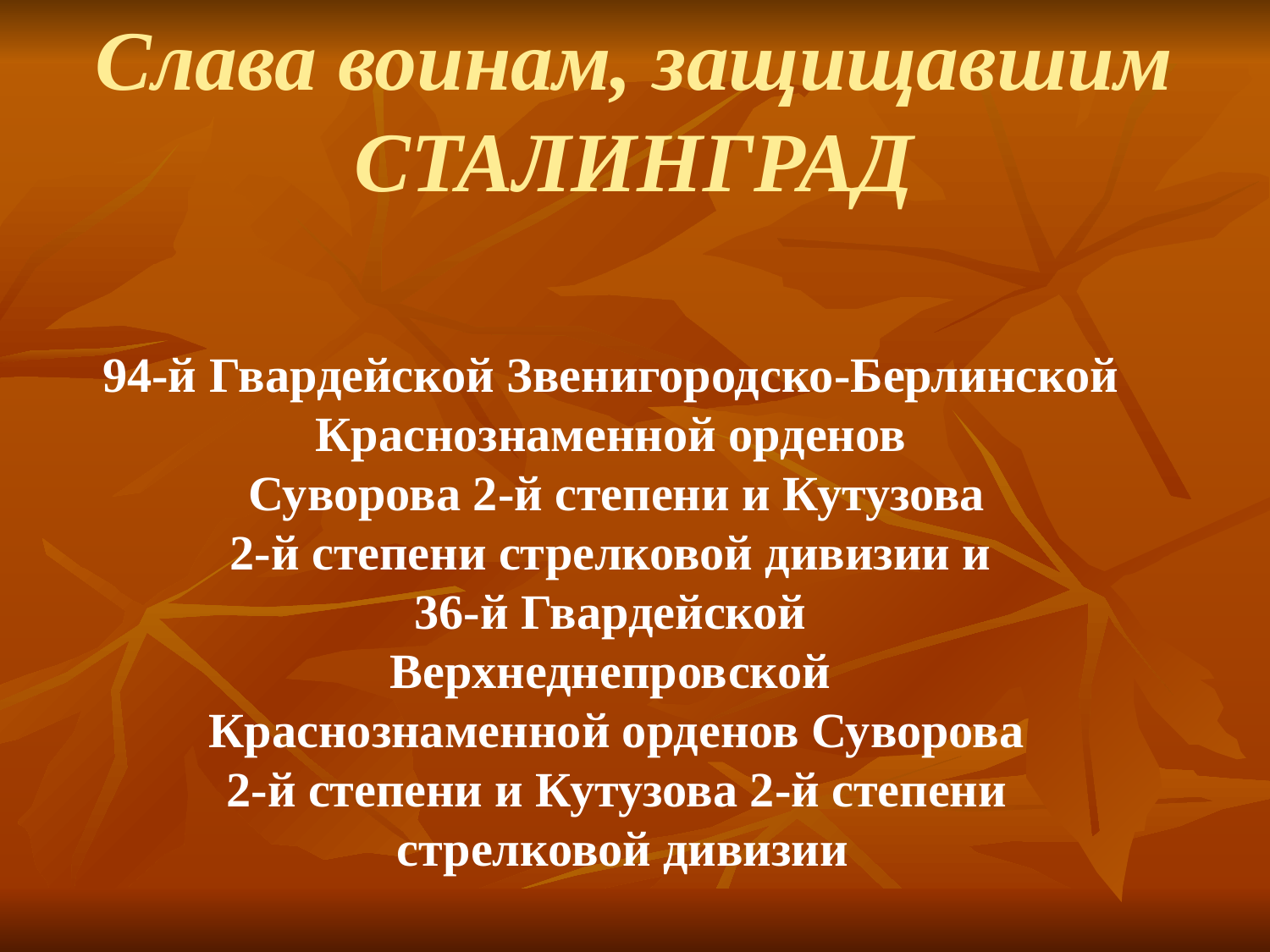

# Слава воинам, защищавшим СТАЛИНГРАД
94-й Гвардейской Звенигородско-Берлинской
Краснознаменной орденов
Суворова 2-й степени и Кутузова
2-й степени стрелковой дивизии и
36-й Гвардейской
Верхнеднепровской
Краснознаменной орденов Суворова
2-й степени и Кутузова 2-й степени
 стрелковой дивизии